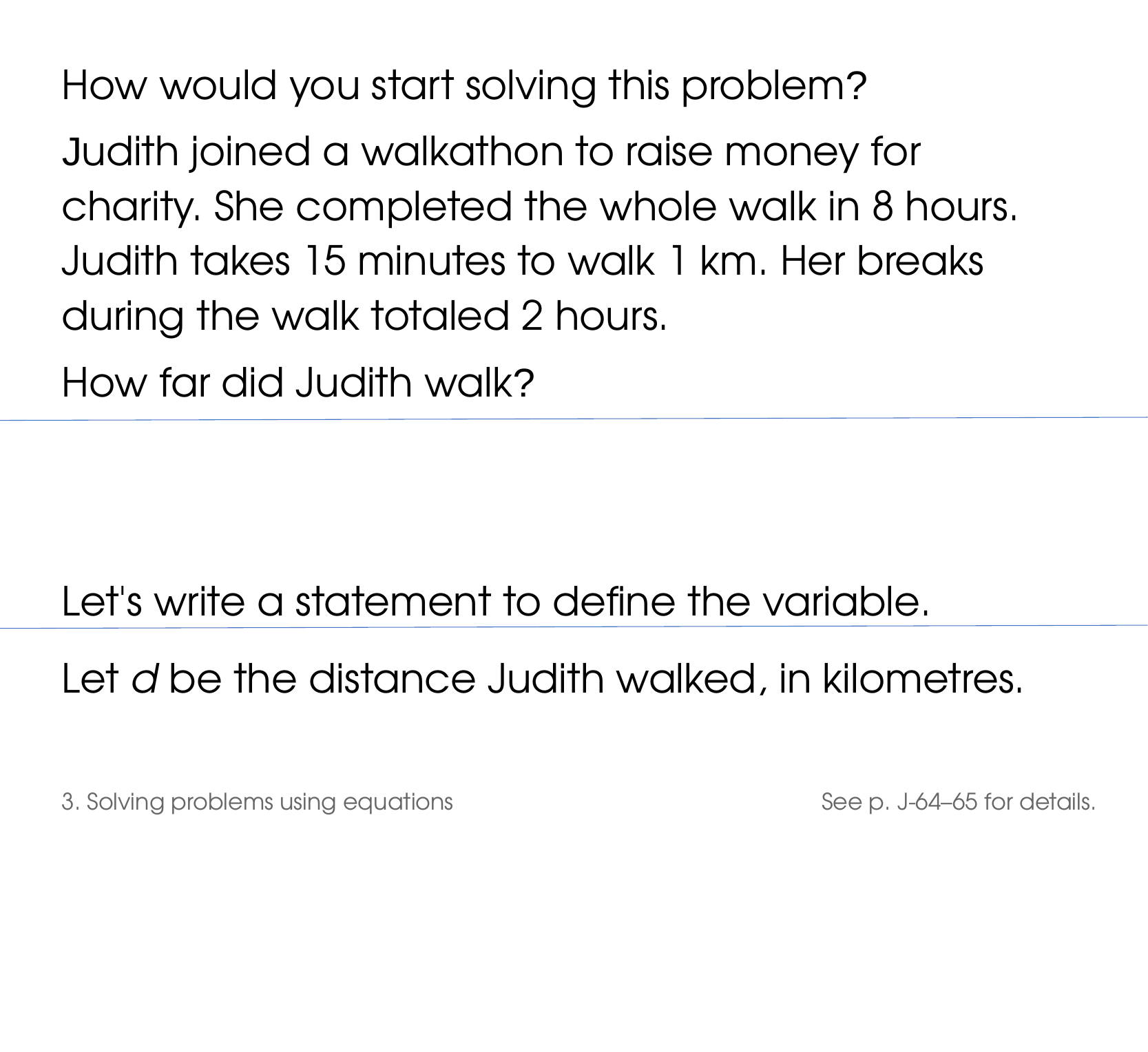

How would you start solving this problem?
Judith joined a walkathon to raise money for charity. She completed the whole walk in 8 hours. Judith takes 15 minutes to walk 1 km. Her breaks during the walk totaled 2 hours.
How far did Judith walk?
Let's write a statement to define the variable.
Let d be the distance Judith walked, in kilometres.
3. Solving problems using equations
See p. J-64–65 for details.